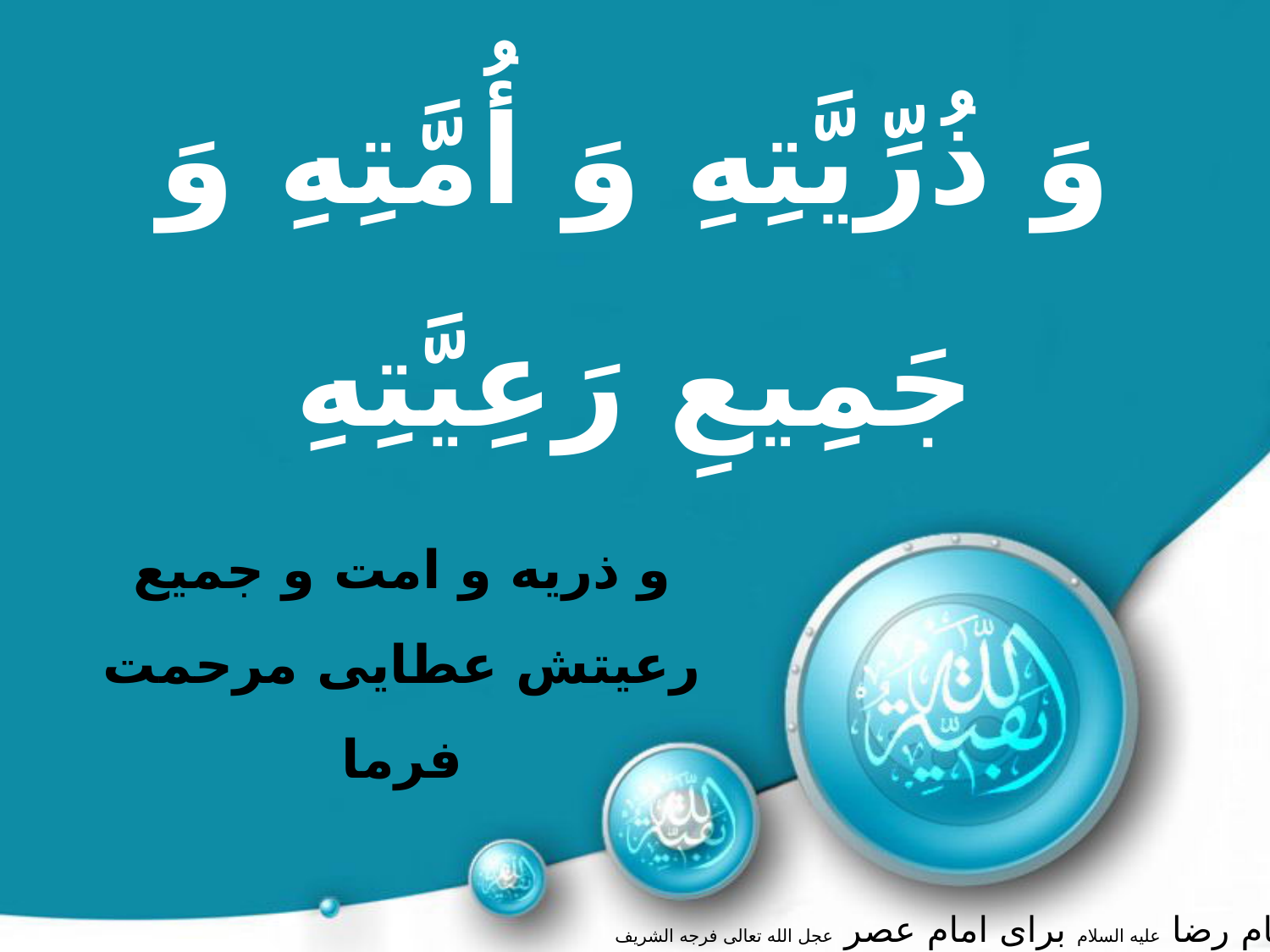

وَ ذُرِّيَّتِهِ وَ أُمَّتِهِ وَ جَمِيعِ رَعِيَّتِهِ‏
و ذريه و امت و جميع رعيتش عطايى مرحمت فرما